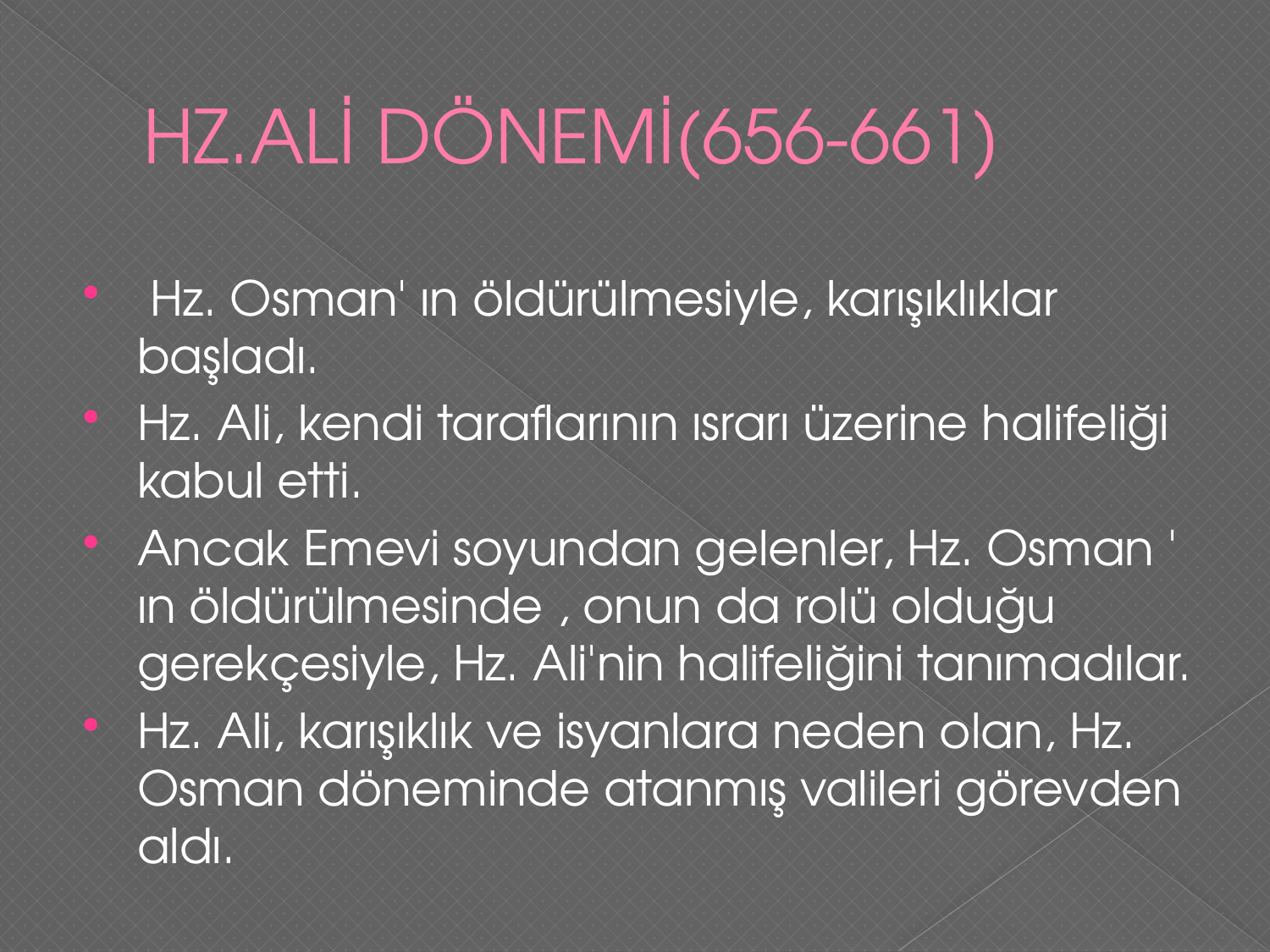

# HZ.ALİ DÖNEMİ(656-661)
 Hz. Osman' ın öldürülmesiyle, karışıklıklar başladı.
Hz. Ali, kendi taraflarının ısrarı üzerine halifeliği kabul etti.
Ancak Emevi soyundan gelenler, Hz. Osman ' ın öldürülmesinde , onun da rolü olduğu gerekçesiyle, Hz. Ali'nin halifeliğini tanımadılar.
Hz. Ali, karışıklık ve isyanlara neden olan, Hz. Osman döneminde atanmış valileri görevden aldı.